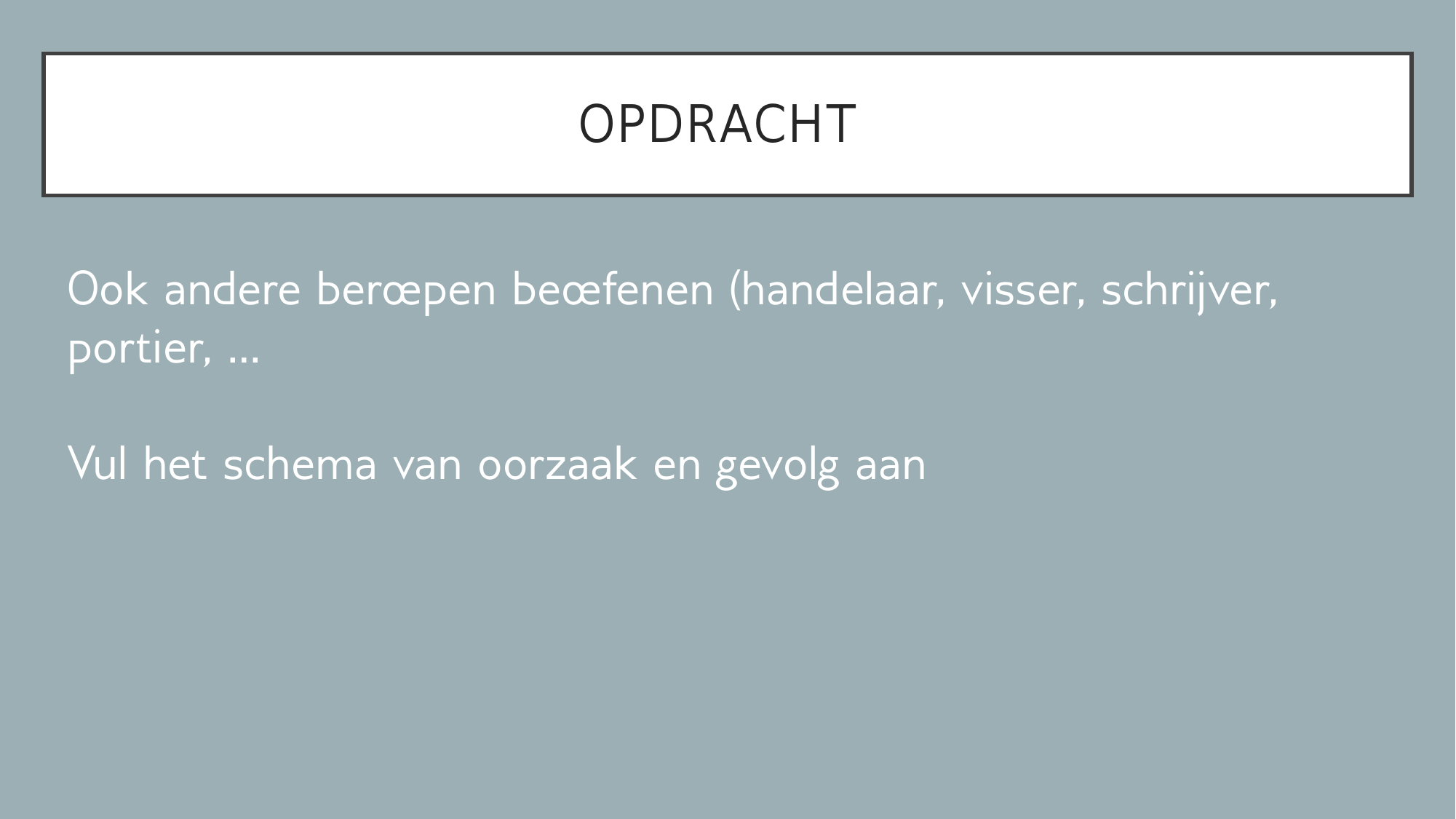

# Opdracht

Ook andere beroepen beoefenen (handelaar, visser, schrijver, portier, …

Vul het schema van oorzaak en gevolg aan